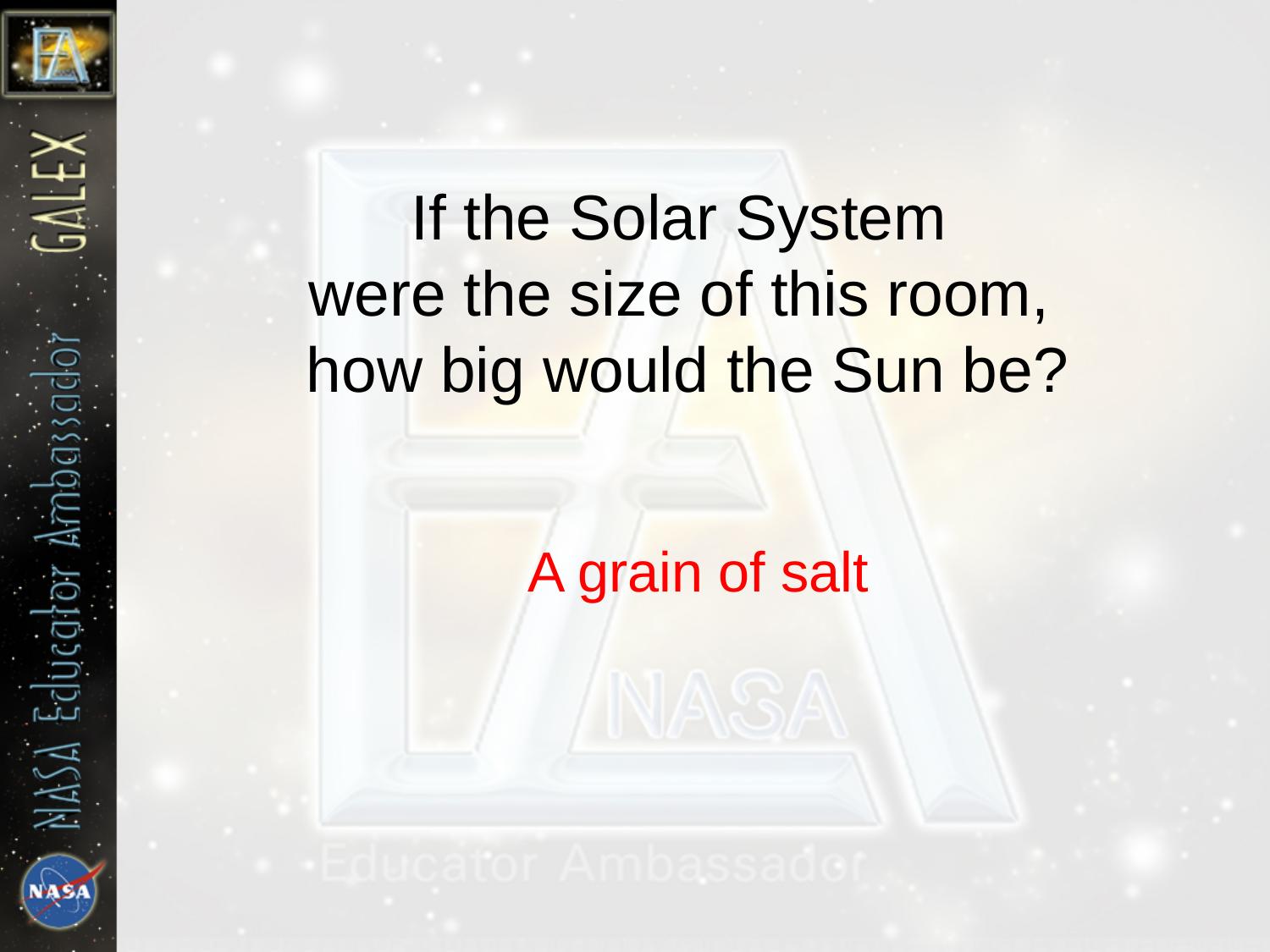

# If the Solar System were the size of this room, how big would the Sun be?
A grain of salt